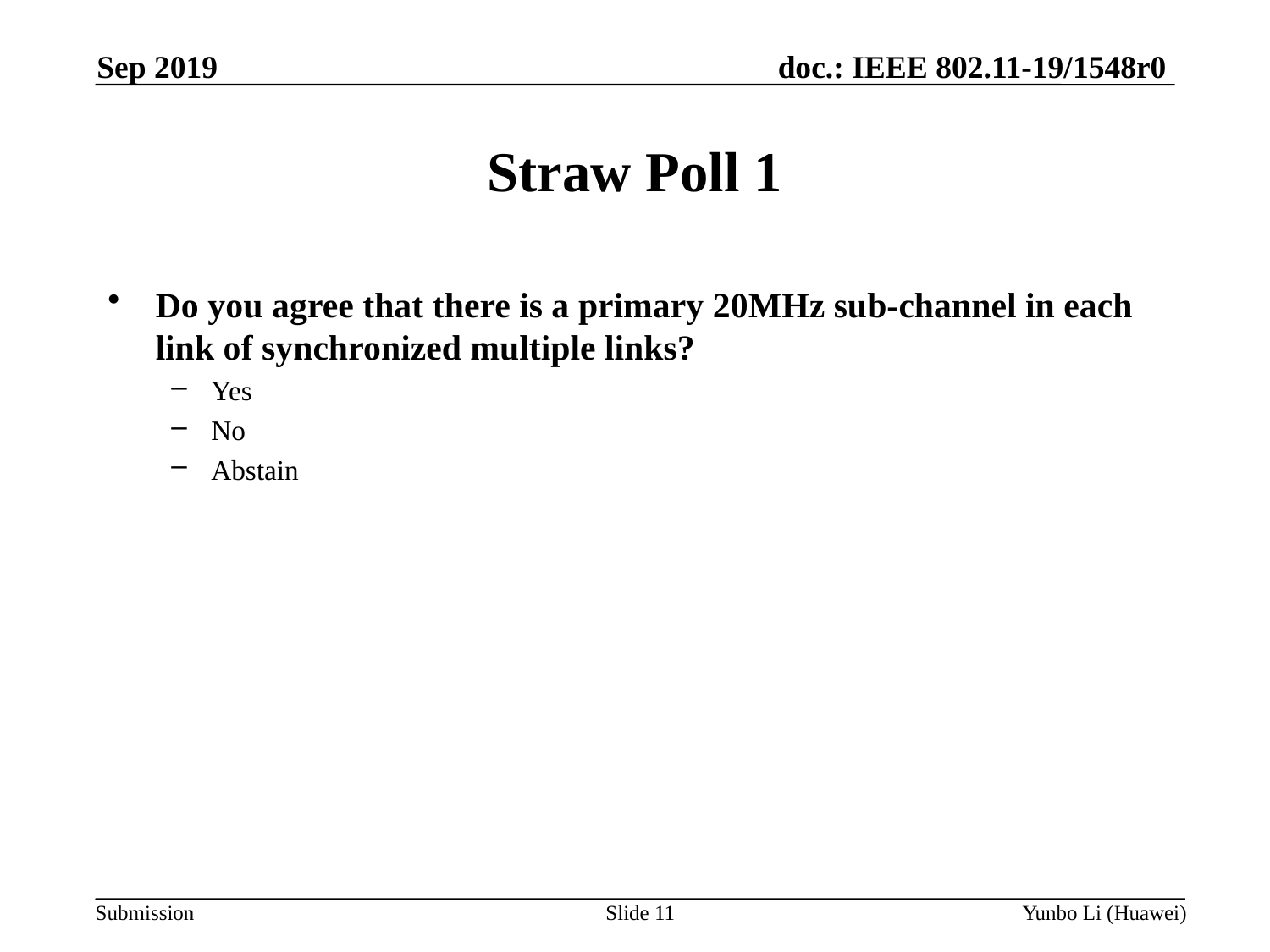

Sep 2019
Straw Poll 1
Do you agree that there is a primary 20MHz sub-channel in each link of synchronized multiple links?
Yes
No
Abstain

Slide 11
Yunbo Li (Huawei)